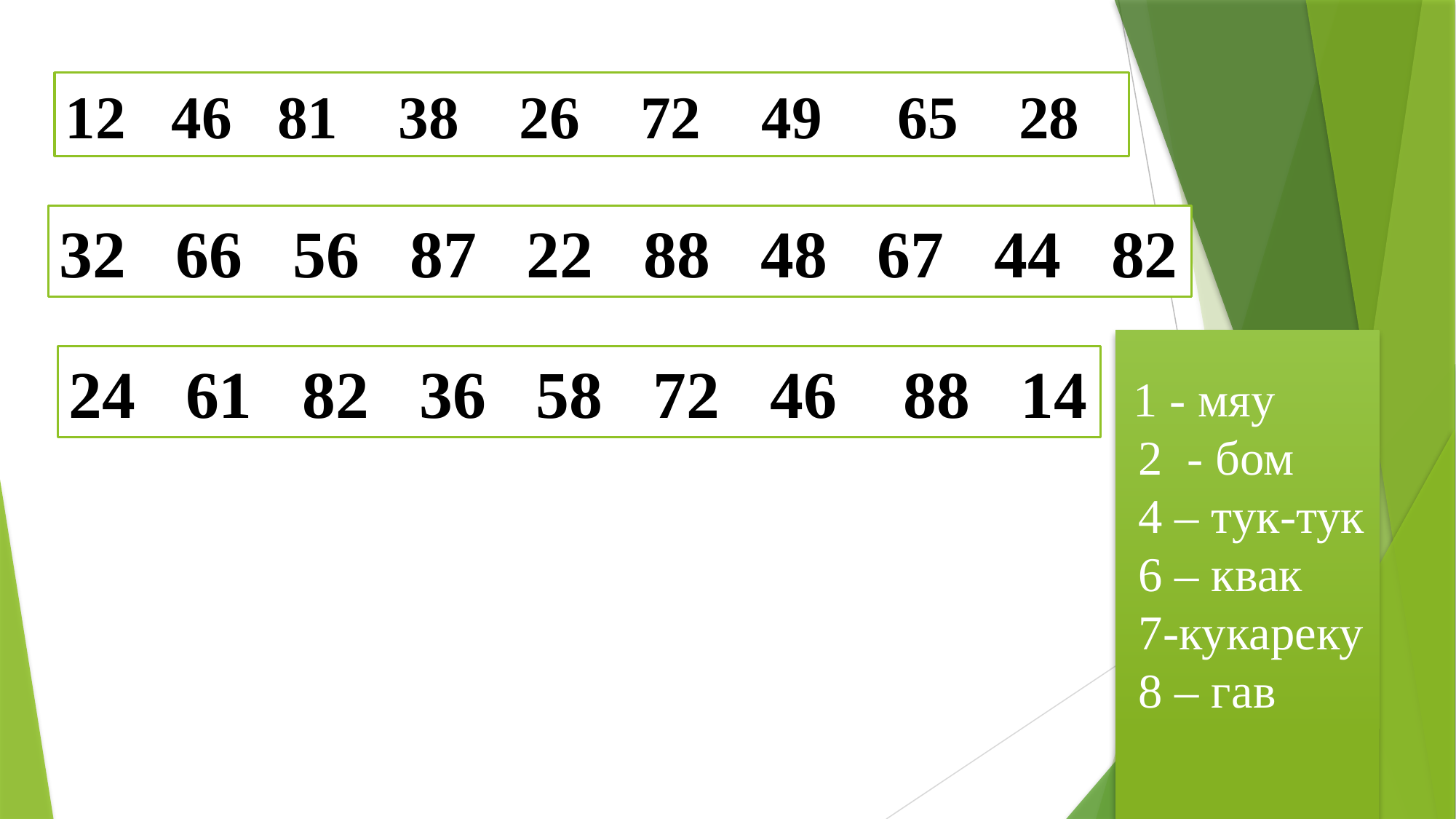

12   46   81    38    26    72    49     65    28
32   66   56   87   22   88   48   67   44   82

 1 - мяу
 2  - бом
 4 – тук-тук
 6 – квак
 7-кукареку
 8 – гав

24   61   82   36   58   72   46    88   14